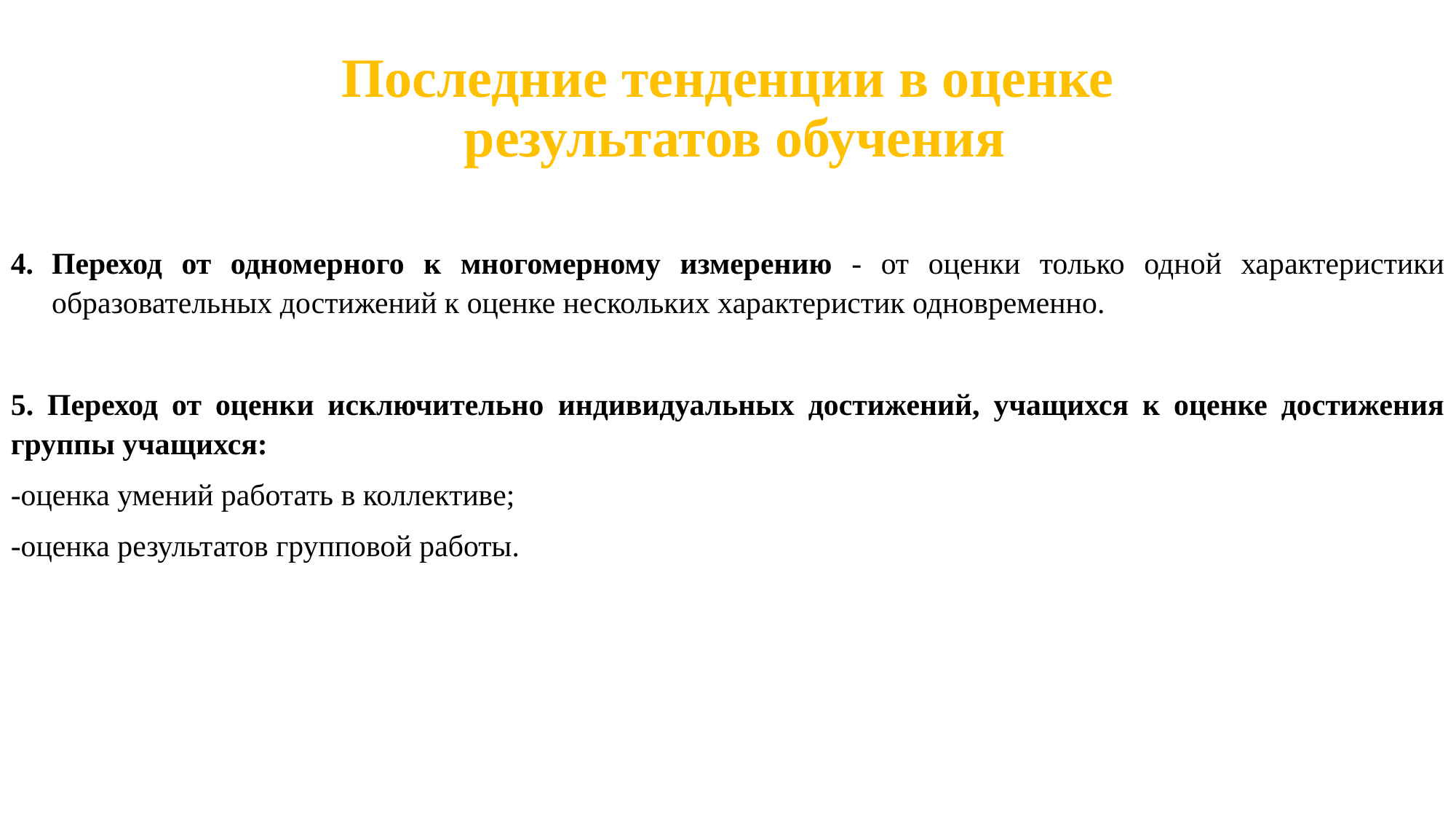

# Последние тенденции в оценке результатов обучения
Переход от одномерного к многомерному измерению - от оценки только одной характеристики образовательных достижений к оценке нескольких характеристик одновременно.

5. Переход от оценки исключительно индивидуальных достижений, учащихся к оценке достижения группы учащихся:
-оценка умений работать в коллективе;
-оценка результатов групповой работы.